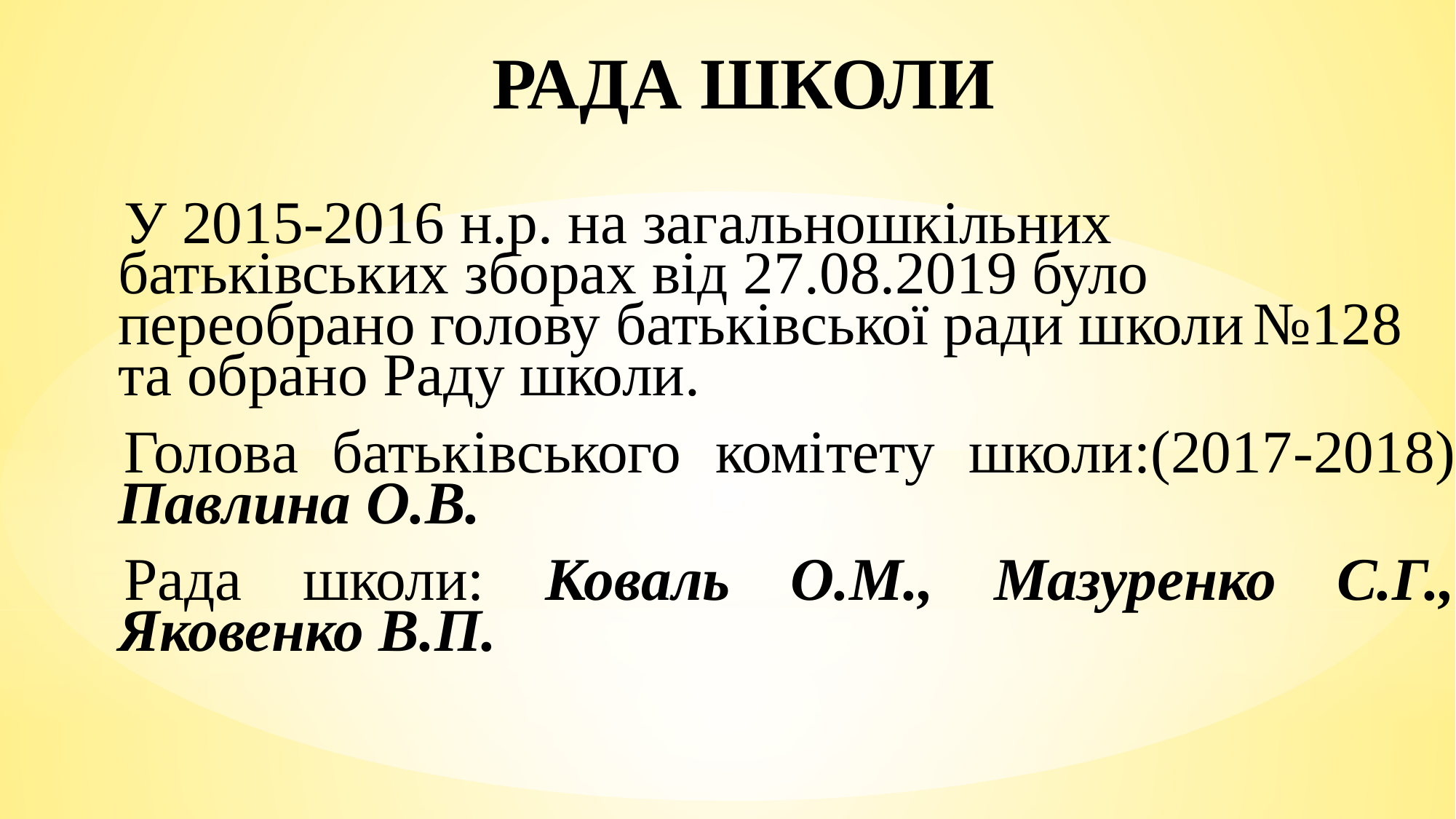

РАДА ШКОЛИ
У 2015-2016 н.р. на загальношкільних батьківських зборах від 27.08.2019 було переобрано голову батьківської ради школи №128 та обрано Раду школи.
Голова батьківського комітету школи:(2017-2018) Павлина О.В.
Рада школи: Коваль О.М., Мазуренко С.Г., Яковенко В.П.